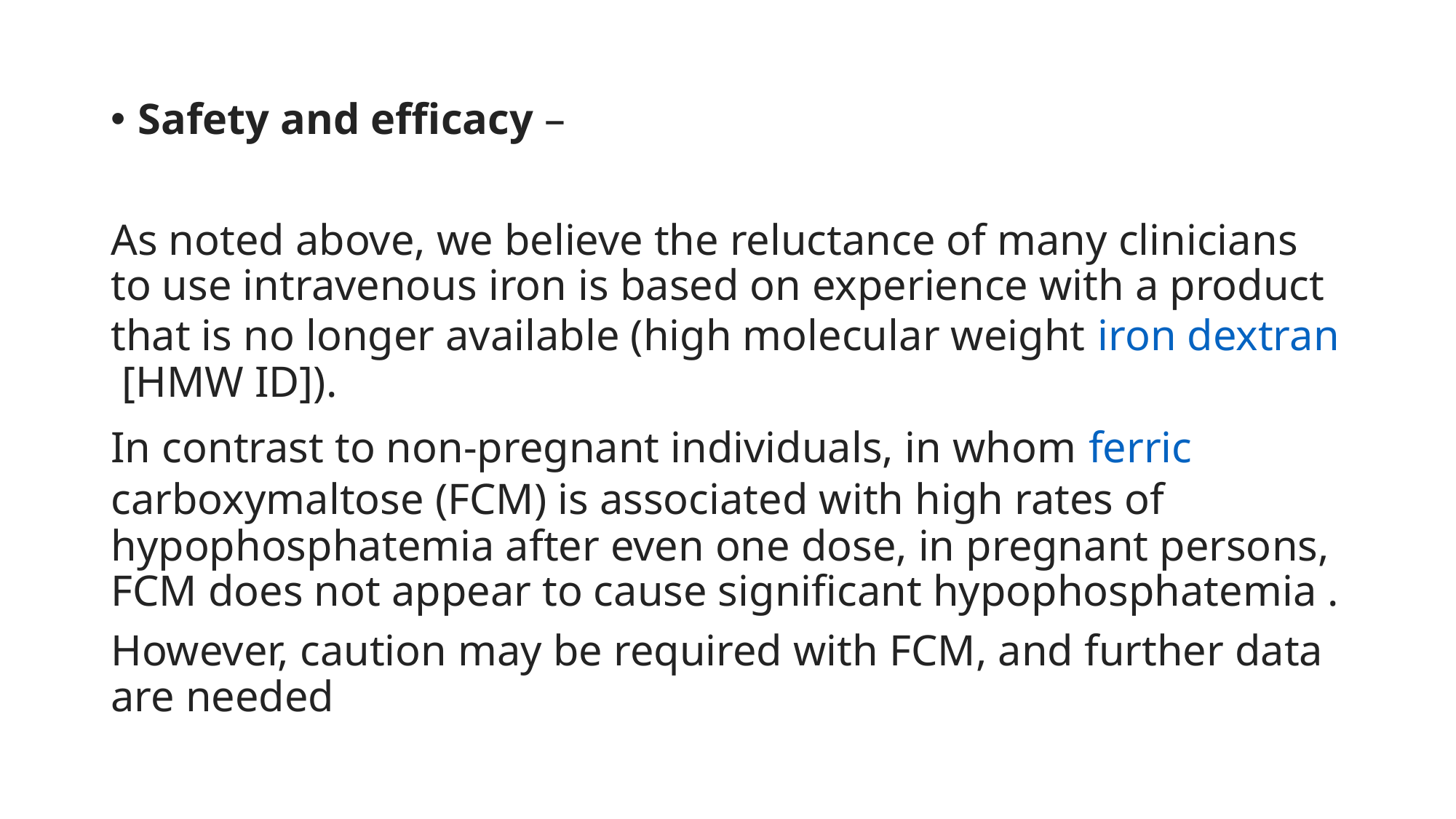

Safety and efficacy –

As noted above, we believe the reluctance of many clinicians to use intravenous iron is based on experience with a product that is no longer available (high molecular weight iron dextran [HMW ID]).
In contrast to non-pregnant individuals, in whom ferric carboxymaltose (FCM) is associated with high rates of hypophosphatemia after even one dose, in pregnant persons, FCM does not appear to cause significant hypophosphatemia .
However, caution may be required with FCM, and further data are needed